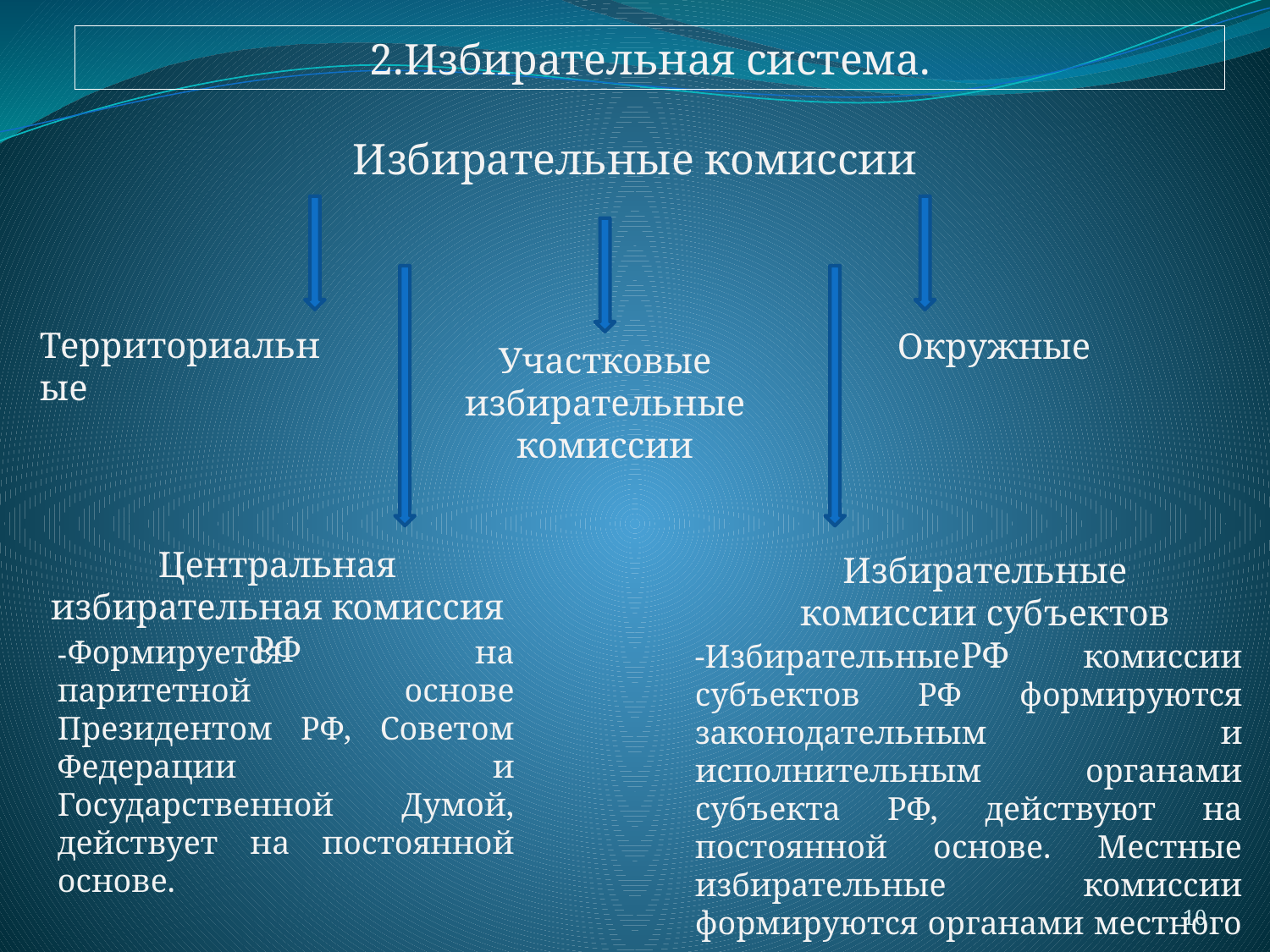

2.Избирательная система.
Избирательные комиссии

Территориальные
Окружные
Участковые избирательные комиссии
Центральная избирательная комиссия РФ
Избирательные комиссии субъектов РФ
-Формируется на паритетной основе Президентом РФ, Советом Федерации и Государственной Думой, действует на постоянной основе.

-Избирательные комиссии субъектов РФ формируются законодательным и исполнительным органами субъекта РФ, действуют на постоянной основе. Местные избирательные комиссии формируются органами местного самоуправления, на период избирательной кампании.

10